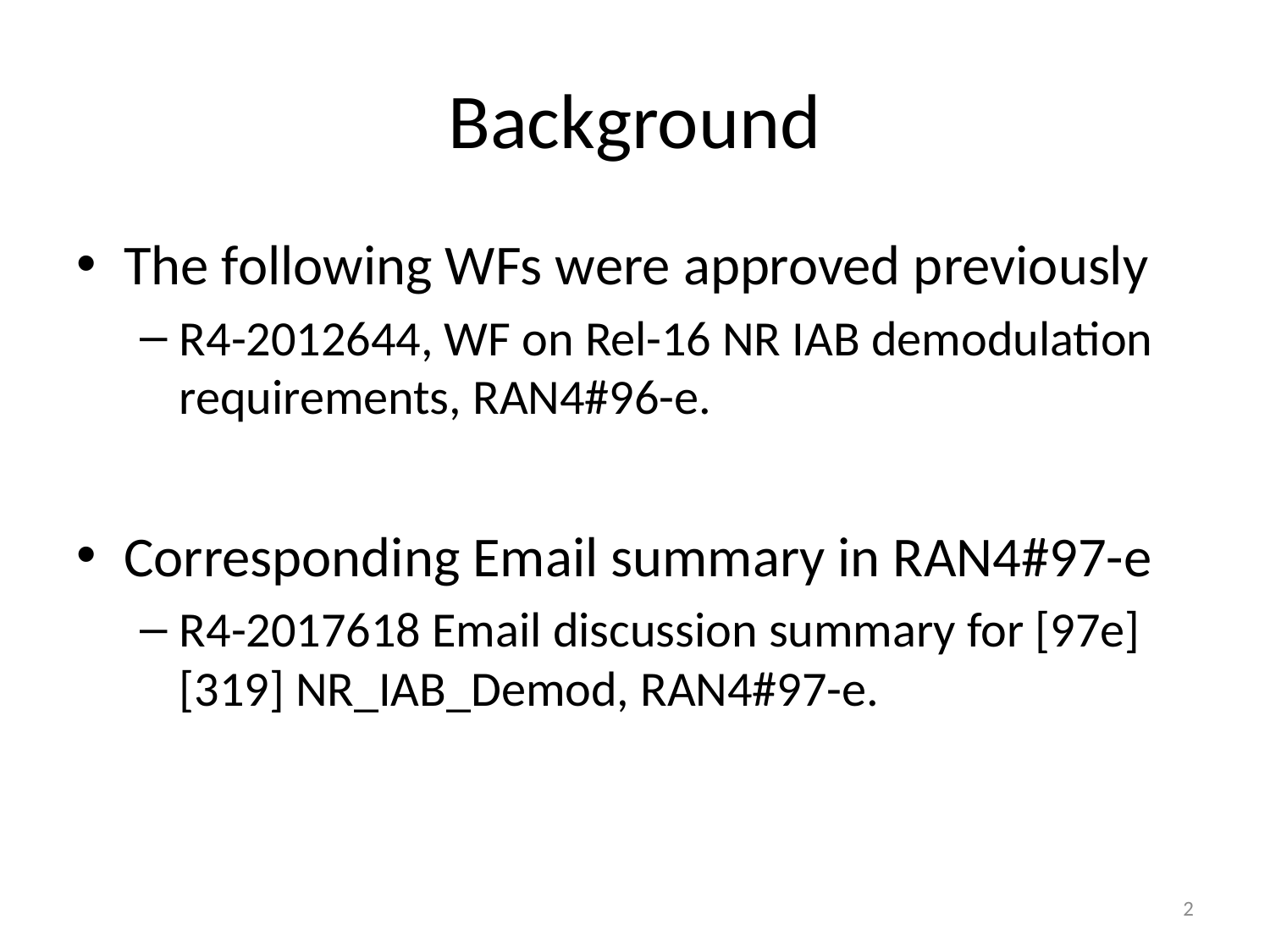

# Background
The following WFs were approved previously
R4-2012644, WF on Rel-16 NR IAB demodulation requirements, RAN4#96-e.

Corresponding Email summary in RAN4#97-e
R4-2017618 Email discussion summary for [97e][319] NR_IAB_Demod, RAN4#97-e.
2